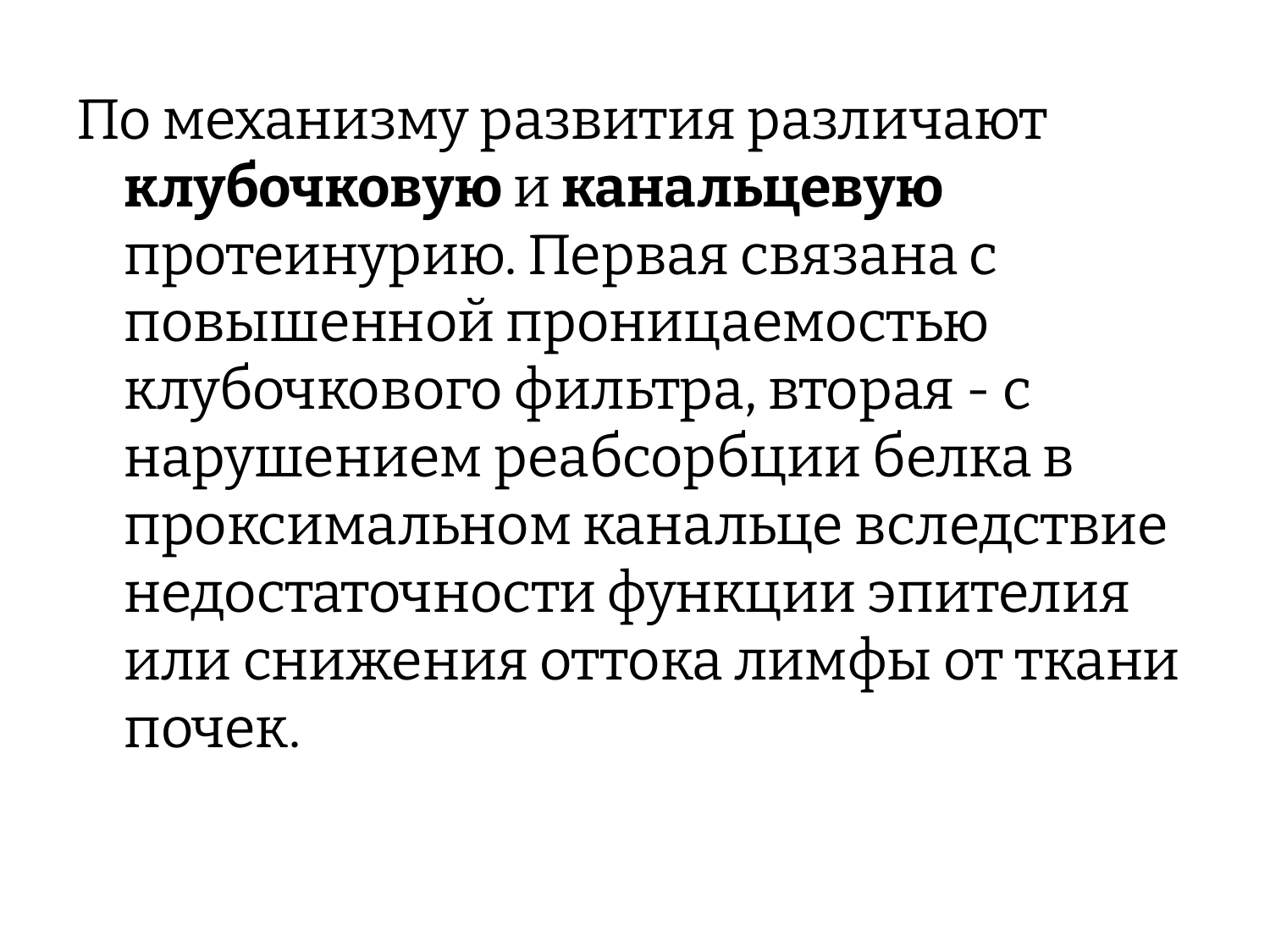

#
По механизму развития различают клубочковую и канальцевую протеинурию. Первая связана с повышенной проницаемостью клубочкового фильтра, вторая - с нарушением реабсорбции белка в проксимальном канальце вследствие недостаточности функции эпителия или снижения оттока лимфы от ткани почек.